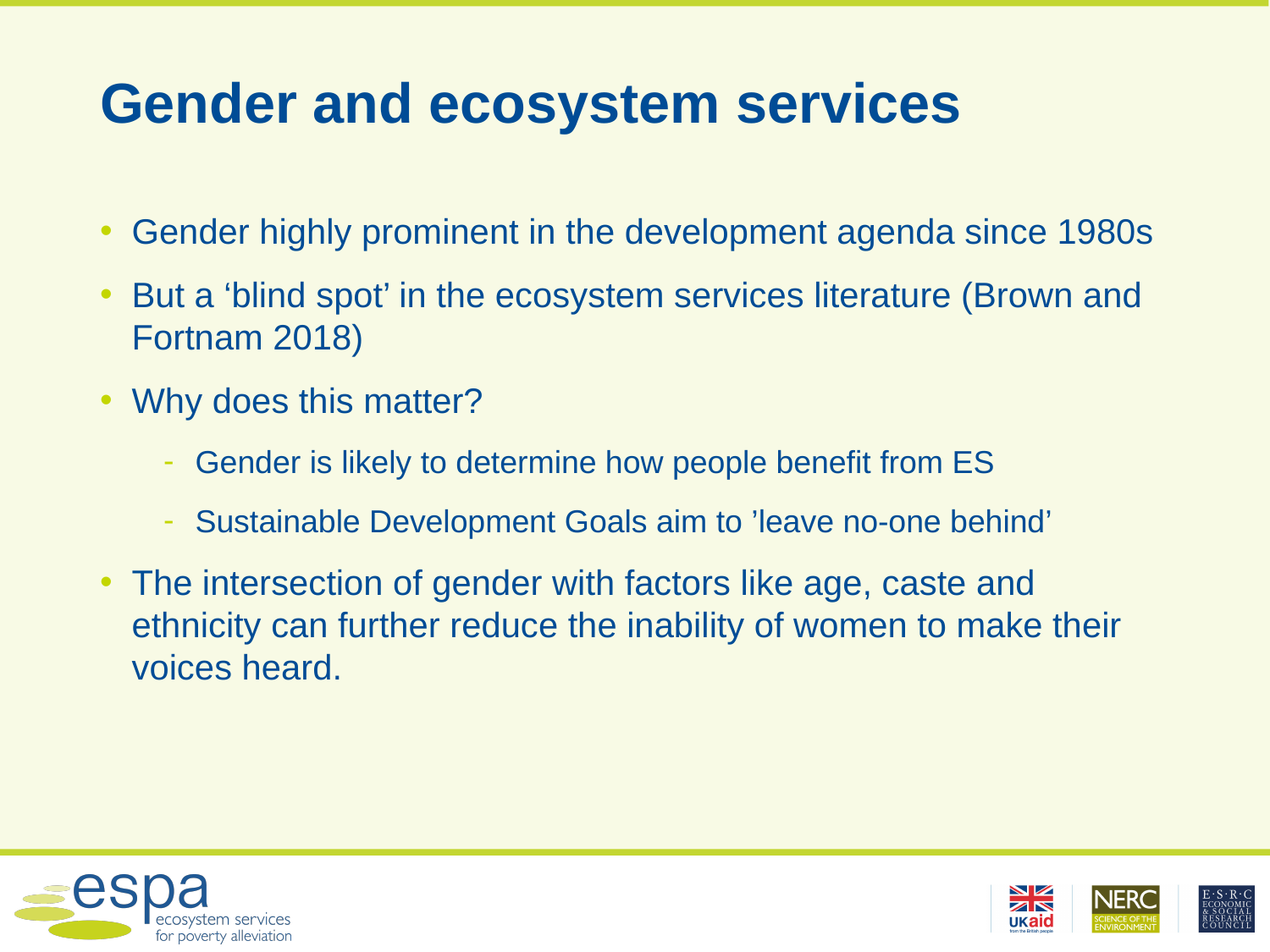

# Gender and ecosystem services
Gender highly prominent in the development agenda since 1980s
But a ‘blind spot’ in the ecosystem services literature (Brown and Fortnam 2018)
Why does this matter?
Gender is likely to determine how people benefit from ES
Sustainable Development Goals aim to ’leave no-one behind’
The intersection of gender with factors like age, caste and ethnicity can further reduce the inability of women to make their voices heard.